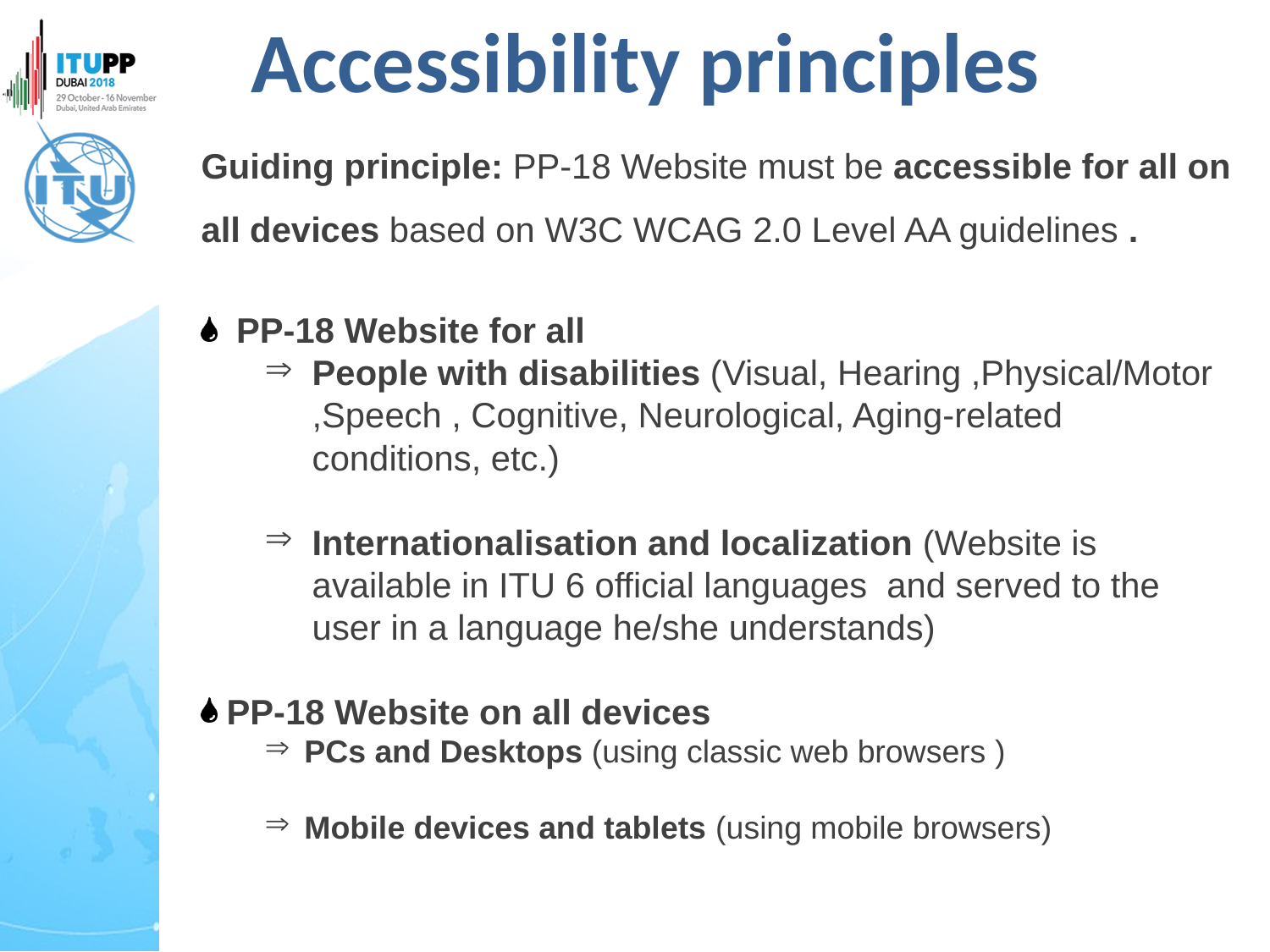

Accessibility principles
Guiding principle: PP-18 Website must be accessible for all on all devices based on W3C WCAG 2.0 Level AA guidelines .
  PP-18 Website for all
People with disabilities (Visual, Hearing ,Physical/Motor ,Speech , Cognitive, Neurological, Aging-related conditions, etc.)

Internationalisation and localization (Website is available in ITU 6 official languages  and served to the user in a language he/she understands)
 PP-18 Website on all devices
PCs and Desktops (using classic web browsers )

Mobile devices and tablets (using mobile browsers)